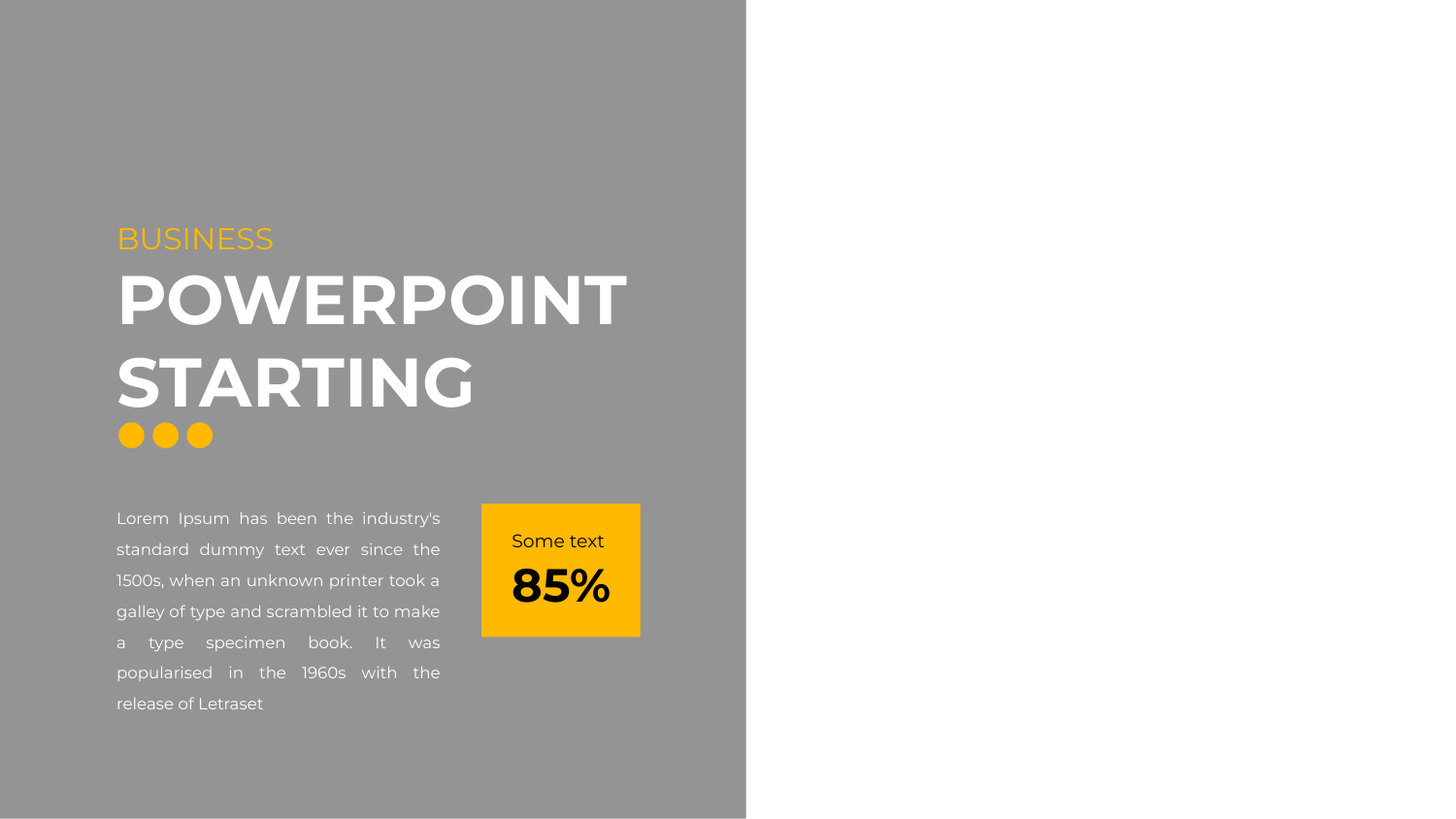

BUSINESS
POWERPOINT
STARTING

Lorem Ipsum has been the industry's standard dummy text ever since the 1500s, when an unknown printer took a galley of type and scrambled it to make a type specimen book. It was popularised in the 1960s with the release of Letraset

Some text
85%